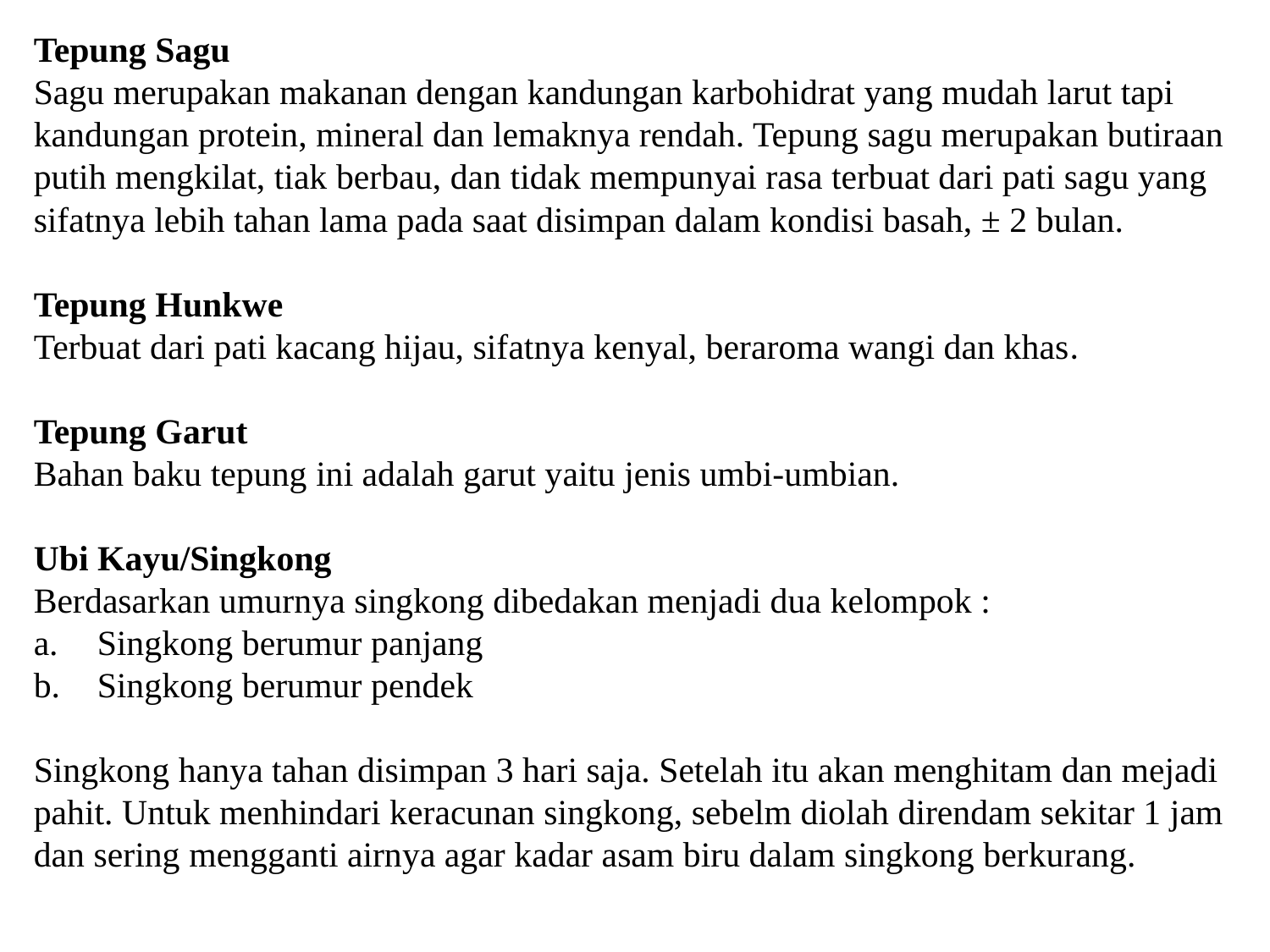

Tepung Sagu
Sagu merupakan makanan dengan kandungan karbohidrat yang mudah larut tapi kandungan protein, mineral dan lemaknya rendah. Tepung sagu merupakan butiraan putih mengkilat, tiak berbau, dan tidak mempunyai rasa terbuat dari pati sagu yang sifatnya lebih tahan lama pada saat disimpan dalam kondisi basah, ± 2 bulan.

Tepung Hunkwe
Terbuat dari pati kacang hijau, sifatnya kenyal, beraroma wangi dan khas.

Tepung Garut
Bahan baku tepung ini adalah garut yaitu jenis umbi-umbian.

Ubi Kayu/Singkong
Berdasarkan umurnya singkong dibedakan menjadi dua kelompok :
Singkong berumur panjang
Singkong berumur pendek

Singkong hanya tahan disimpan 3 hari saja. Setelah itu akan menghitam dan mejadi pahit. Untuk menhindari keracunan singkong, sebelm diolah direndam sekitar 1 jam dan sering mengganti airnya agar kadar asam biru dalam singkong berkurang.